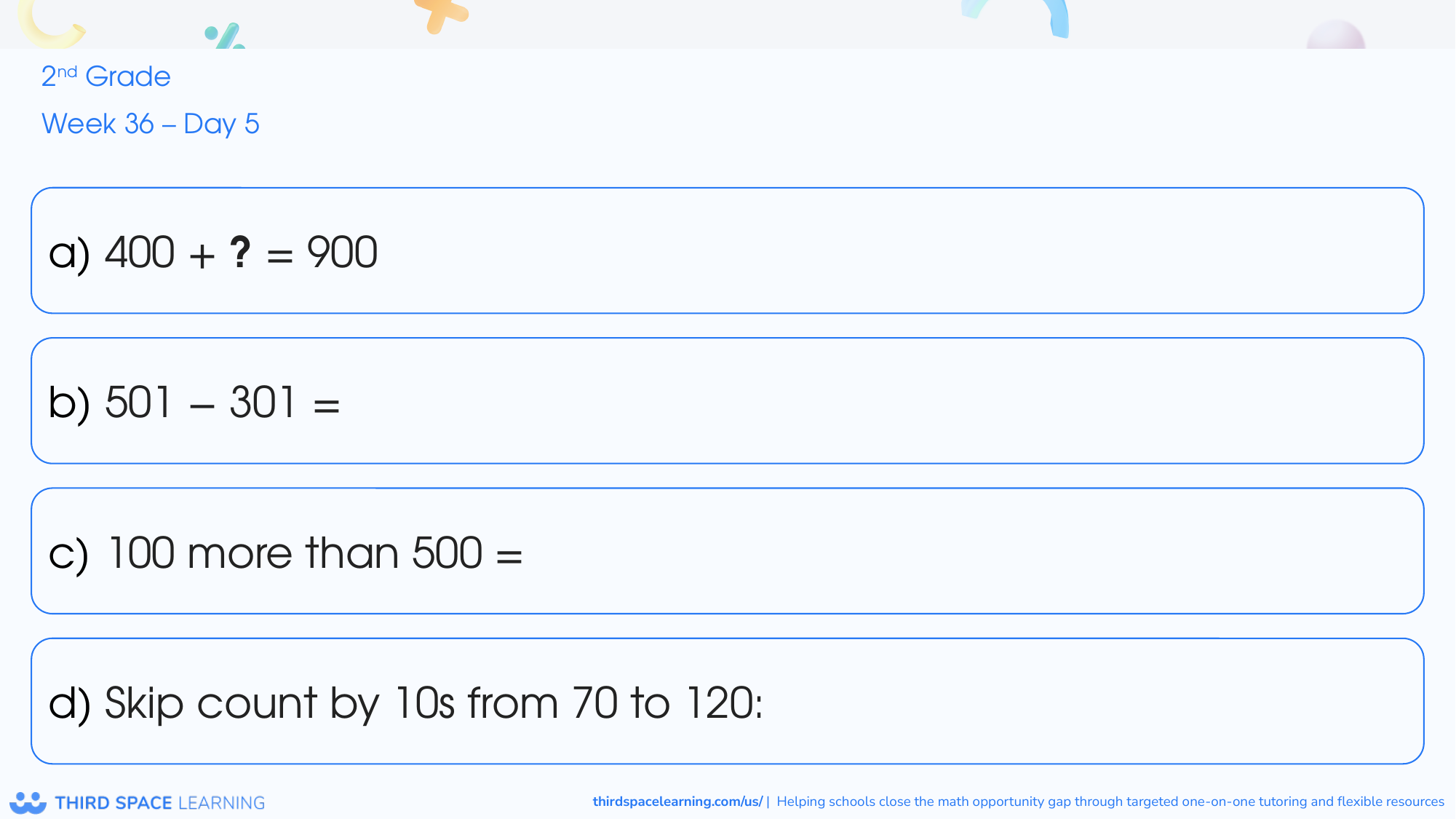

2nd Grade
Week 36 – Day 5
400 + ? = 900
501 − 301 =
100 more than 500 =
Skip count by 10s from 70 to 120: